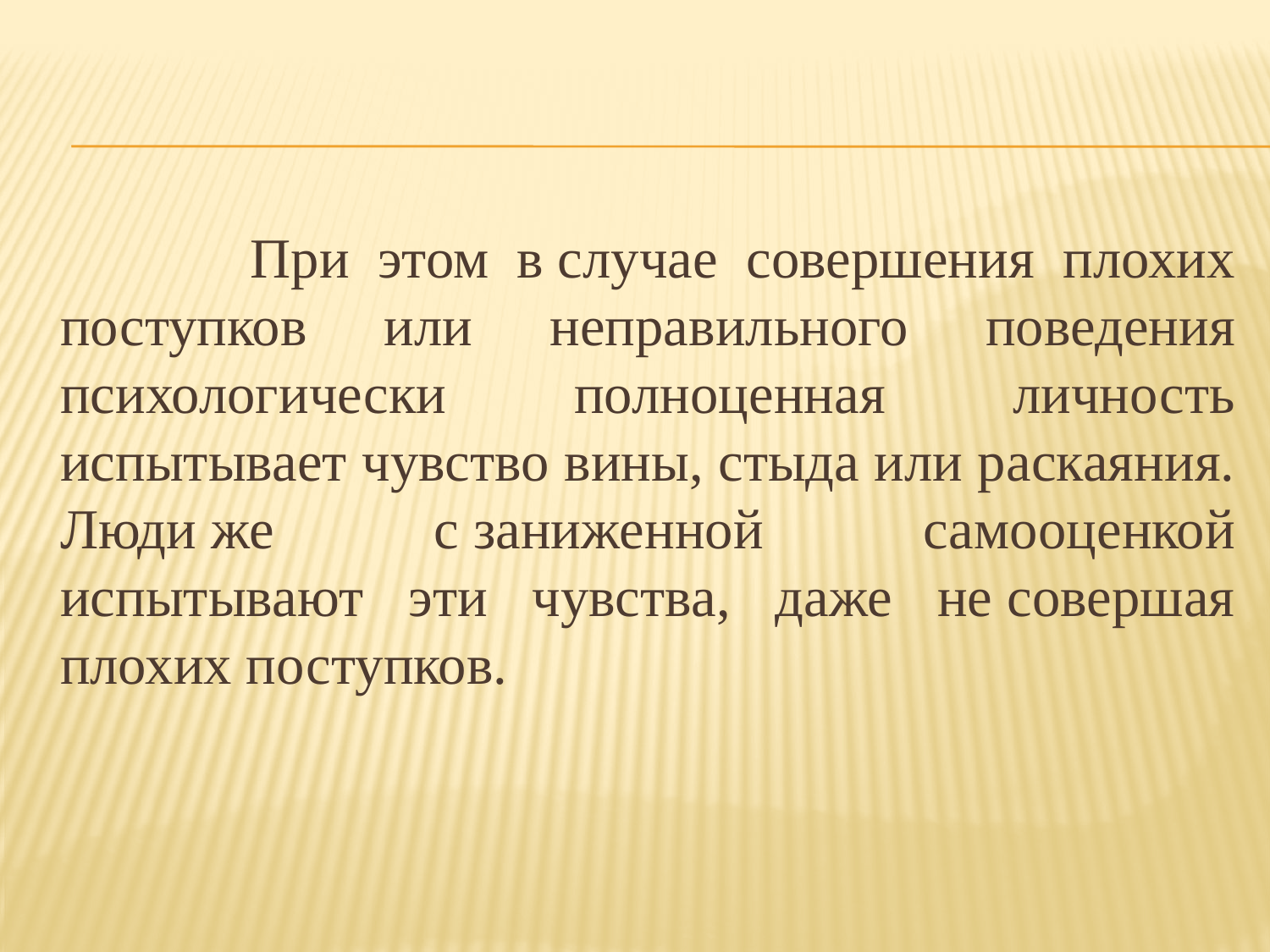

При этом в случае совершения плохих поступков или неправильного поведения психологически полноценная личность испытывает чувство вины, стыда или раскаяния. Люди же с заниженной самооценкой испытывают эти чувства, даже не совершая плохих поступков.